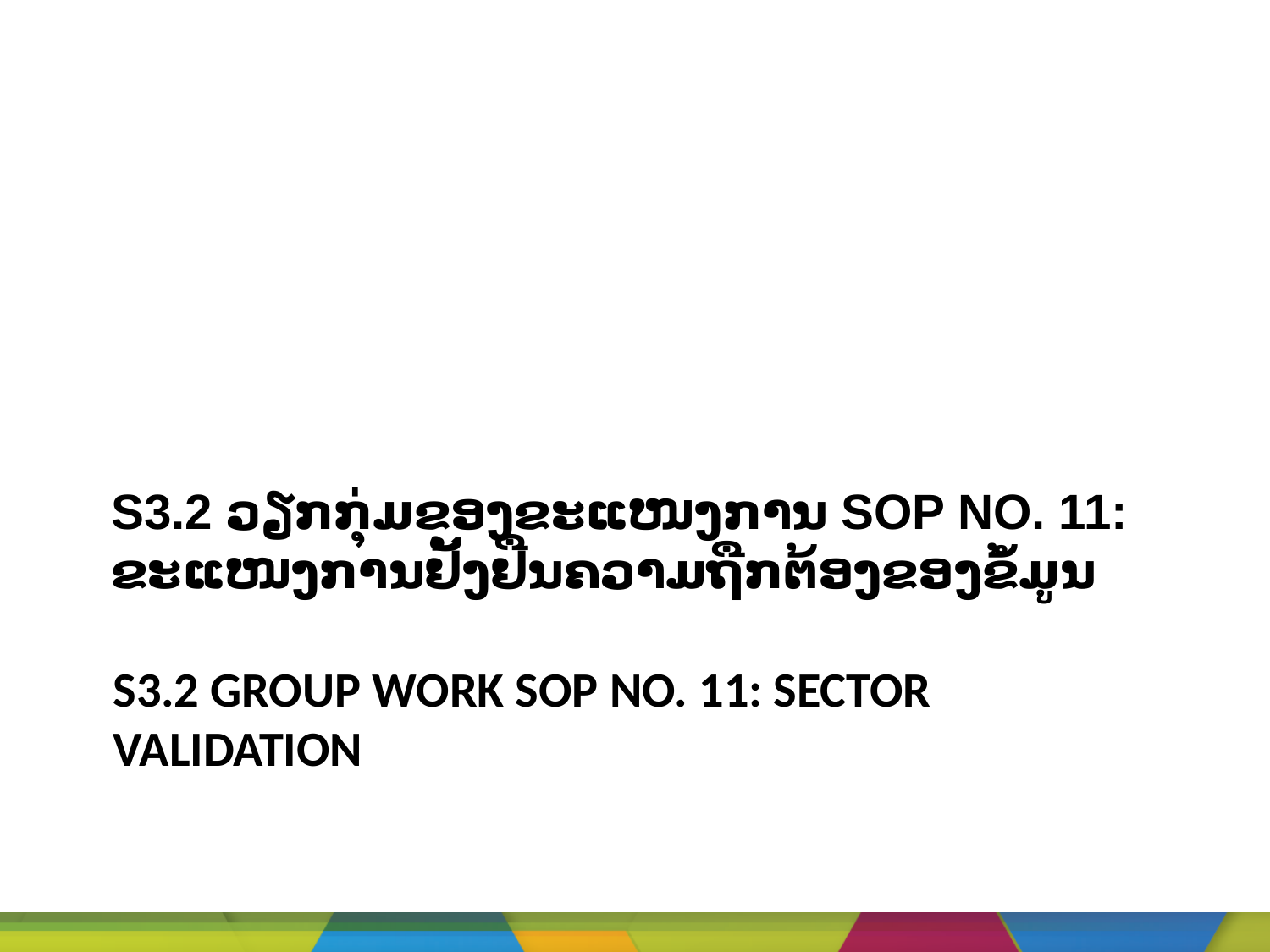

S3.2 ວຽກກຸ່ມຂອງຂະແໜງການ SOP NO. 11:   ຂະແໜງການຢັ້ງຢືນຄວາມຖືກຕ້ອງຂອງຂໍ້ມູນ
# S3.2 Group work SOP No. 11: Sector validation